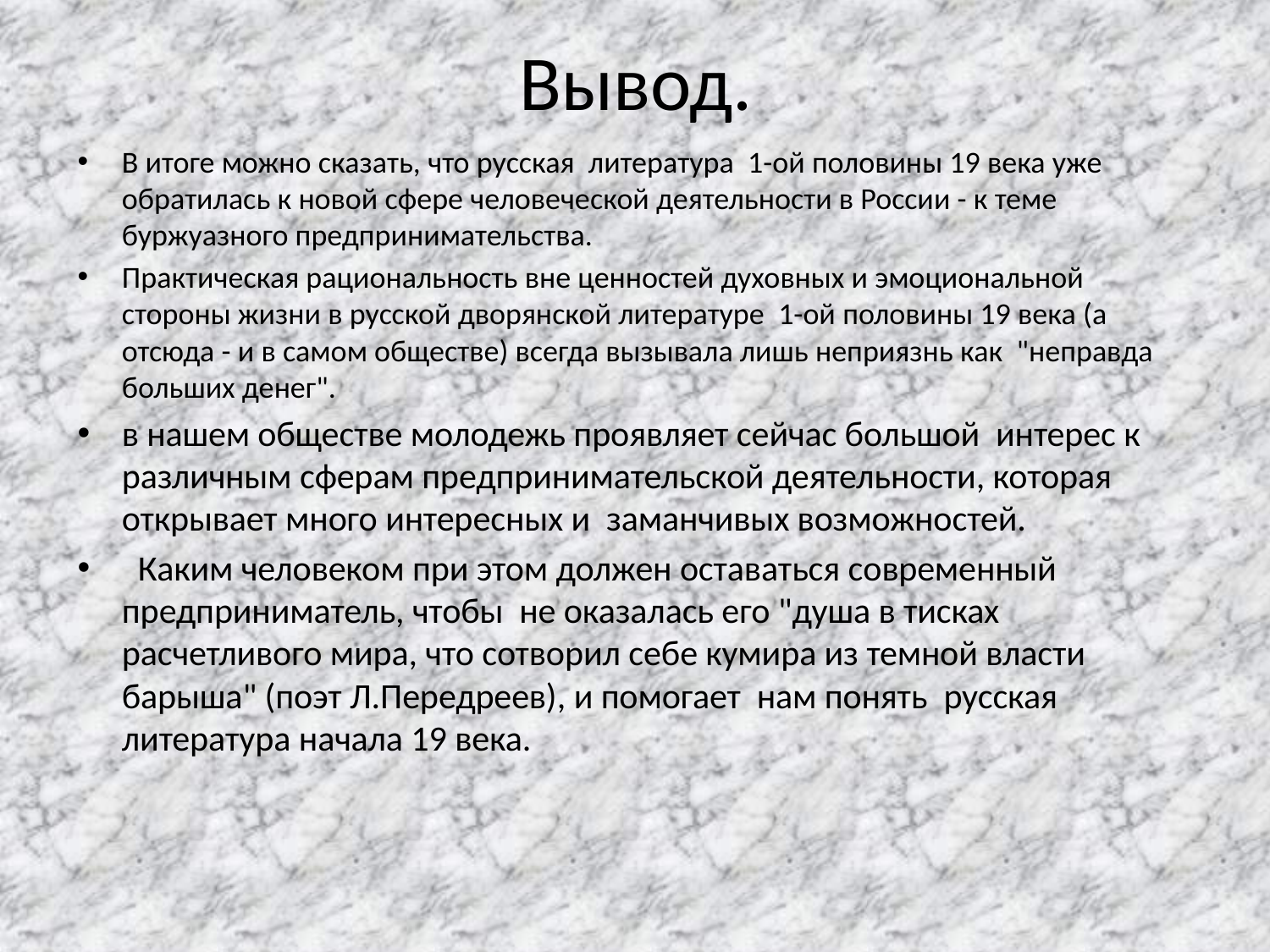

# Вывод.
В итоге можно сказать, что русская  литература  1-ой половины 19 века уже  обратилась к новой сфере человеческой деятельности в России - к теме буржуазного предпринимательства.
Практическая рациональность вне ценностей духовных и эмоциональной стороны жизни в русской дворянской литературе  1-ой половины 19 века (а отсюда - и в самом обществе) всегда вызывала лишь неприязнь как  "неправда больших денег".
в нашем обществе молодежь проявляет сейчас большой  интерес к  различным сферам предпринимательской деятельности, которая открывает много интересных и  заманчивых возможностей.
  Каким человеком при этом должен оставаться современный предприниматель, чтобы  не оказалась его "душа в тисках расчетливого мира, что сотворил себе кумира из темной власти барыша" (поэт Л.Передреев), и помогает  нам понять  русская литература начала 19 века.